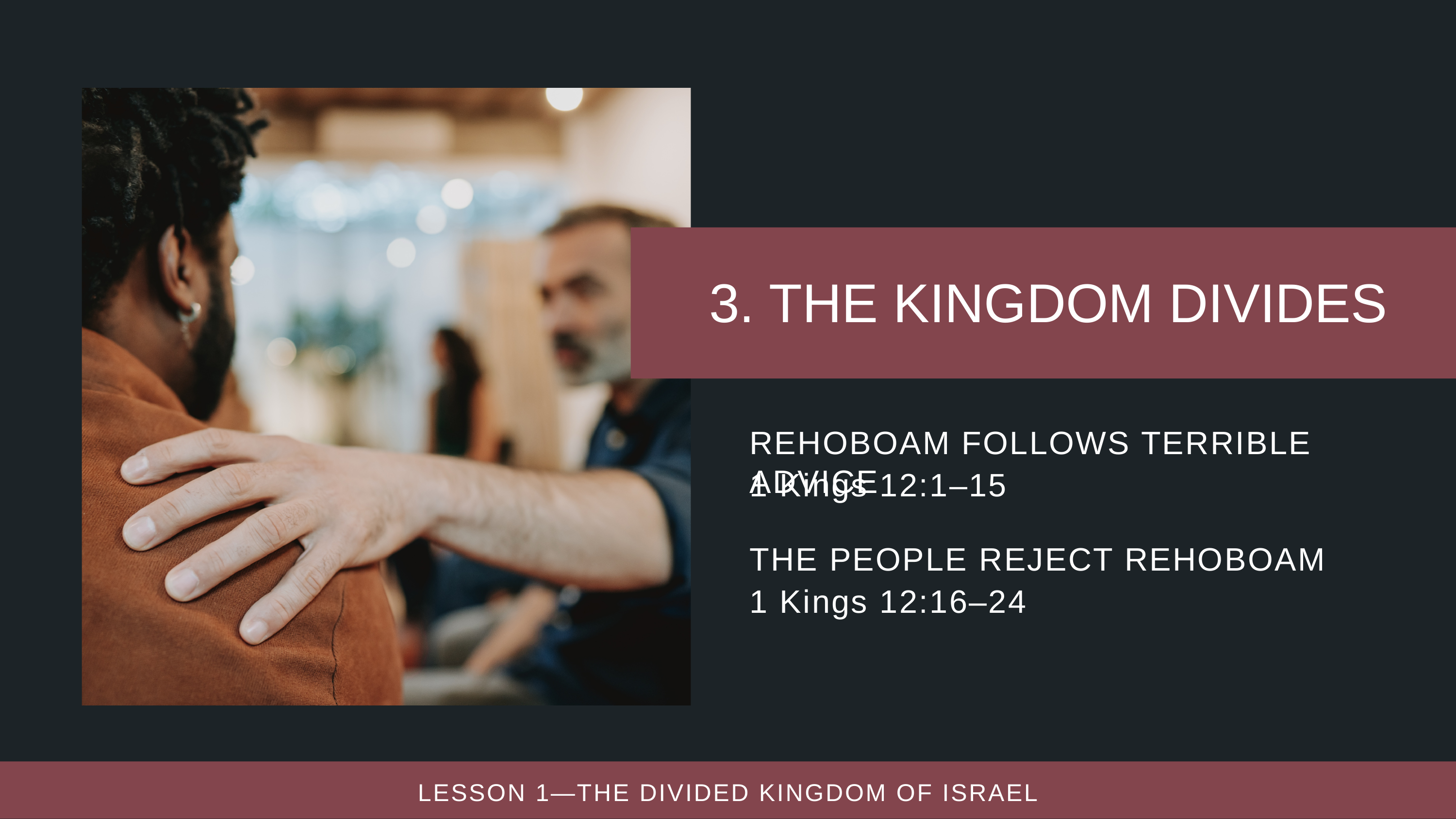

REHOBOAM FOLLOWS TERRIBLE ADVICE
1 Kings 12:1–15

THE PEOPLE REJECT REHOBOAM
1 Kings 12:16–24